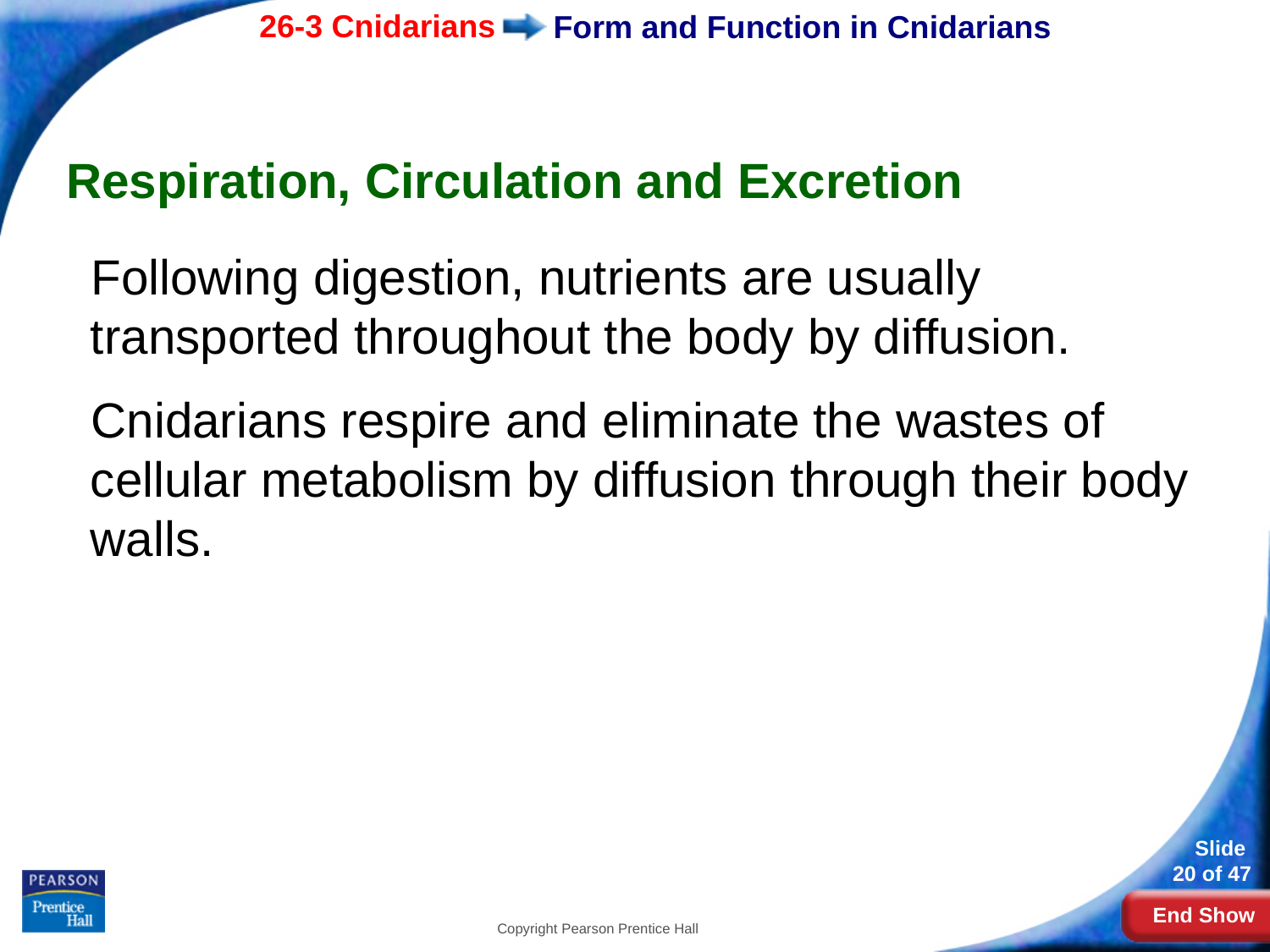

# Form and Function in Cnidarians
Respiration, Circulation and Excretion
Following digestion, nutrients are usually transported throughout the body by diffusion.
Cnidarians respire and eliminate the wastes of cellular metabolism by diffusion through their body walls.
Copyright Pearson Prentice Hall